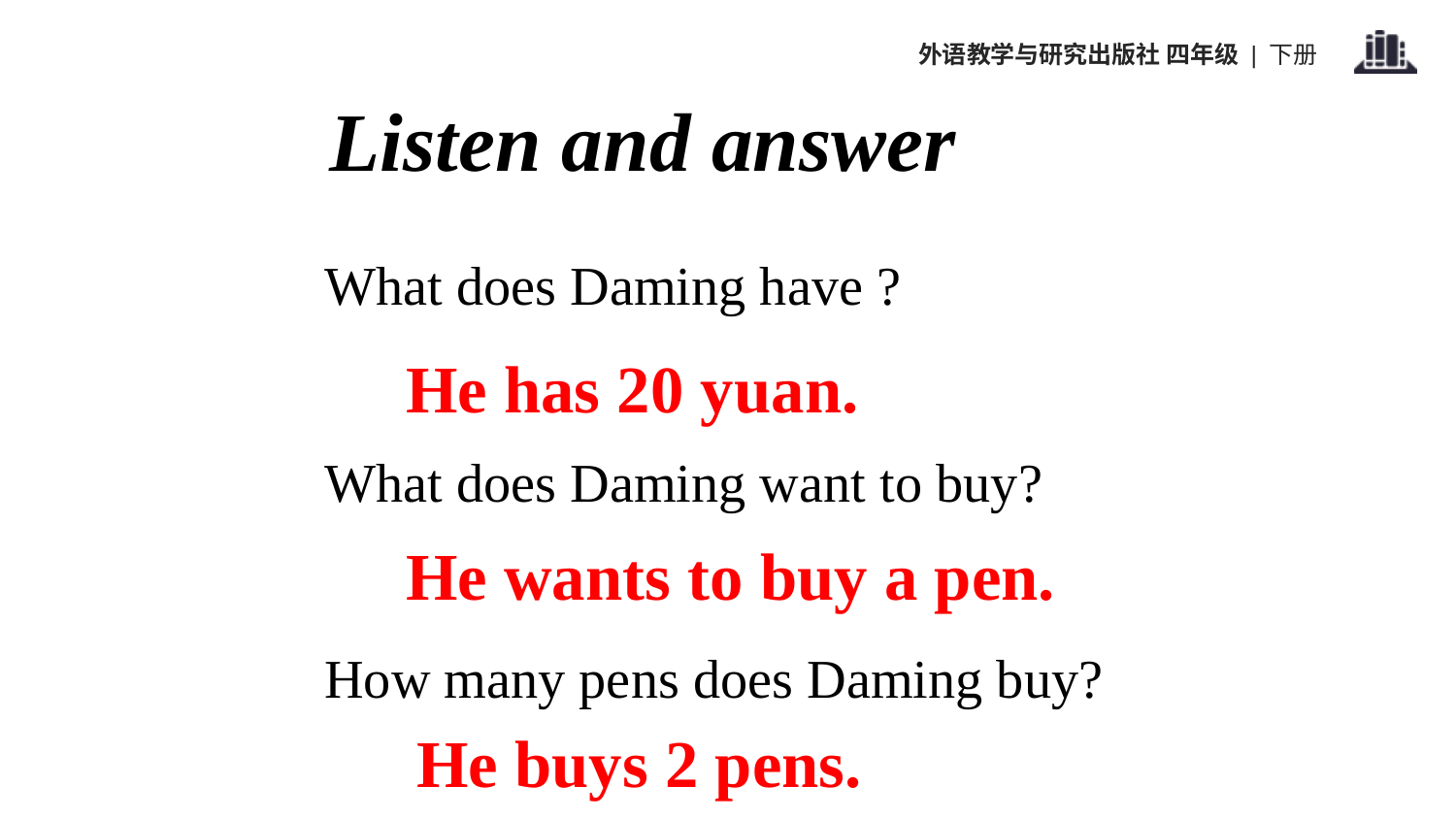

Listen and answer
What does Daming have ?

What does Daming want to buy?

How many pens does Daming buy?

He has 20 yuan.
He wants to buy a pen.
He buys 2 pens.